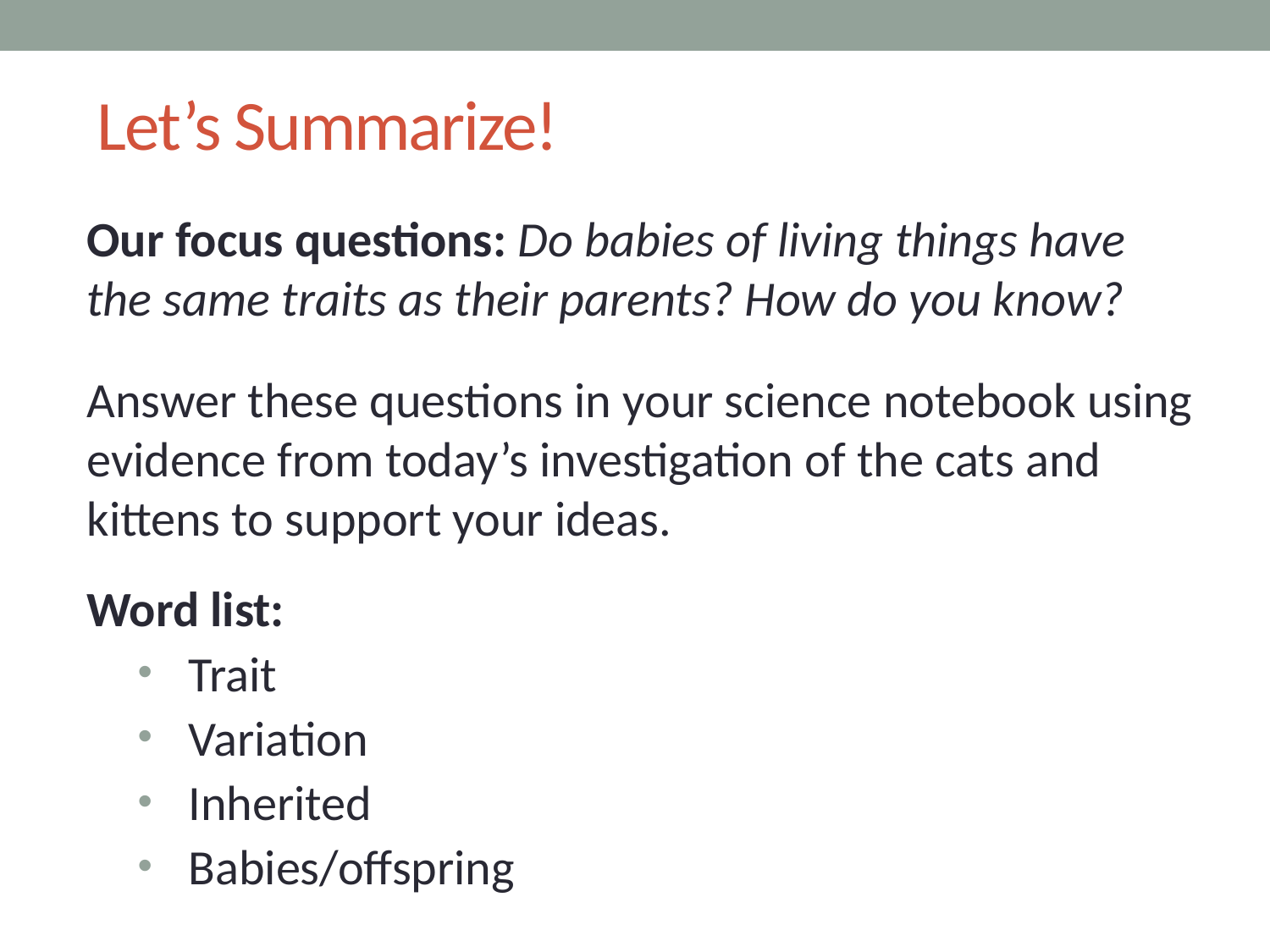

# Let’s Summarize!
Our focus questions: Do babies of living things have the same traits as their parents? How do you know?
Answer these questions in your science notebook using evidence from today’s investigation of the cats and kittens to support your ideas.
Word list:
Trait
Variation
Inherited
Babies/offspring